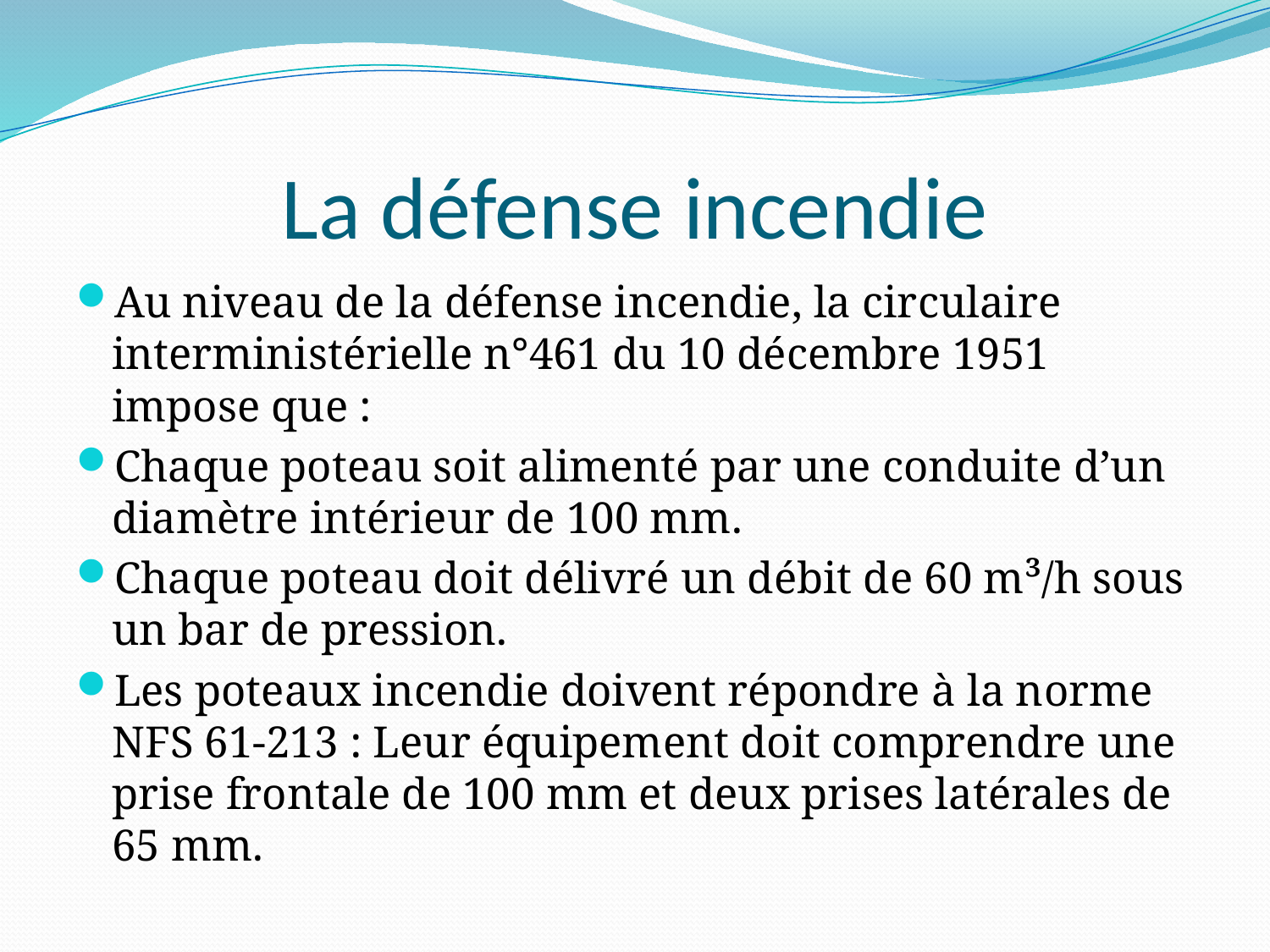

# La défense incendie
Au niveau de la défense incendie, la circulaire interministérielle n°461 du 10 décembre 1951 impose que :
Chaque poteau soit alimenté par une conduite d’un diamètre intérieur de 100 mm.
Chaque poteau doit délivré un débit de 60 m³/h sous un bar de pression.
Les poteaux incendie doivent répondre à la norme NFS 61-213 : Leur équipement doit comprendre une prise frontale de 100 mm et deux prises latérales de 65 mm.